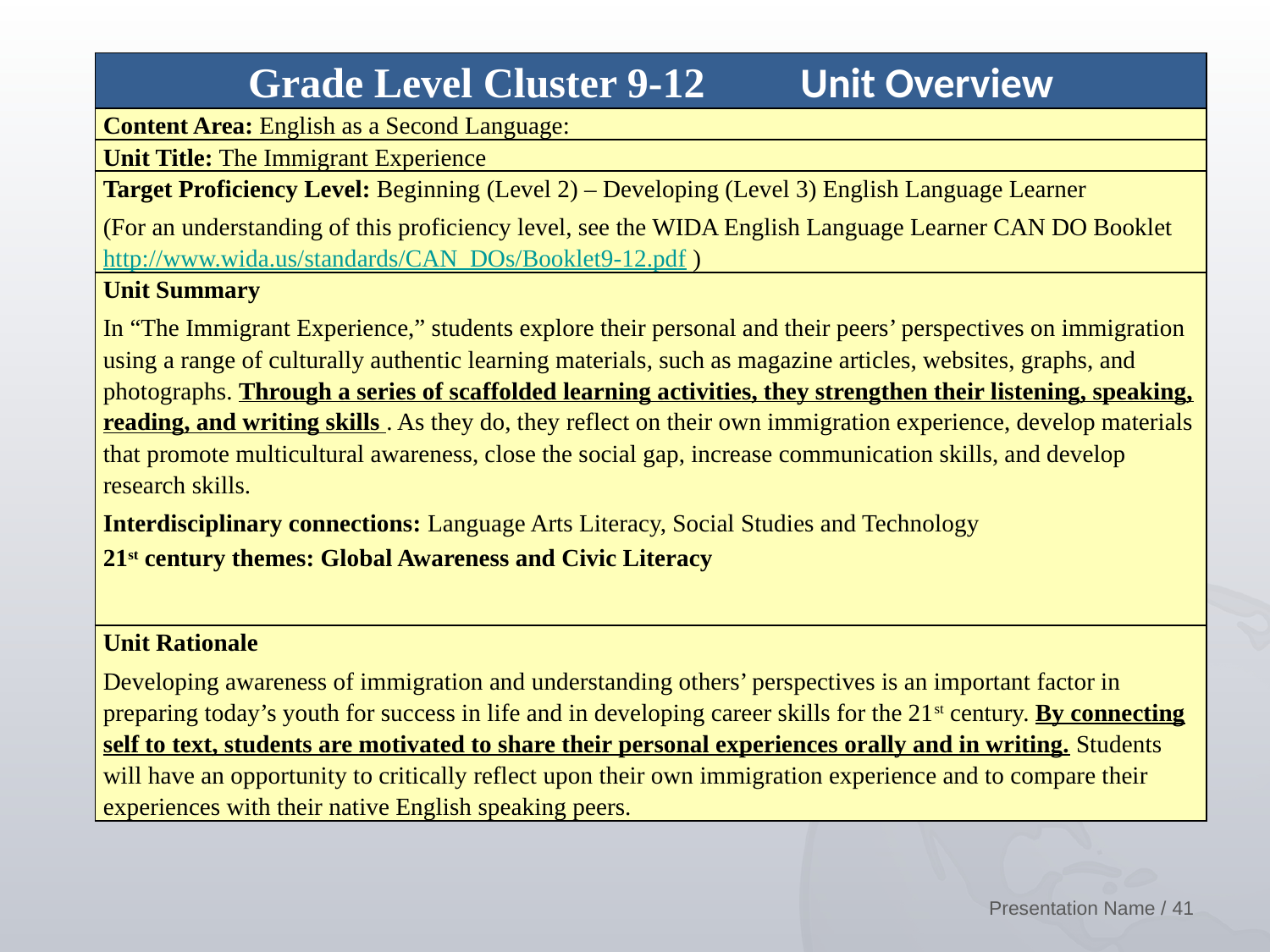

| Grade Level Cluster 9-12 Unit Overview |
| --- |
| Content Area: English as a Second Language: |
| Unit Title: The Immigrant Experience |
| Target Proficiency Level: Beginning (Level 2) – Developing (Level 3) English Language Learner (For an understanding of this proficiency level, see the WIDA English Language Learner CAN DO Booklet http://www.wida.us/standards/CAN\_DOs/Booklet9-12.pdf ) |
| Unit Summary In “The Immigrant Experience,” students explore their personal and their peers’ perspectives on immigration using a range of culturally authentic learning materials, such as magazine articles, websites, graphs, and photographs. Through a series of scaffolded learning activities, they strengthen their listening, speaking, reading, and writing skills . As they do, they reflect on their own immigration experience, develop materials that promote multicultural awareness, close the social gap, increase communication skills, and develop research skills. Interdisciplinary connections: Language Arts Literacy, Social Studies and Technology 21st century themes: Global Awareness and Civic Literacy |
| Unit Rationale Developing awareness of immigration and understanding others’ perspectives is an important factor in preparing today’s youth for success in life and in developing career skills for the 21st century. By connecting self to text, students are motivated to share their personal experiences orally and in writing. Students will have an opportunity to critically reflect upon their own immigration experience and to compare their experiences with their native English speaking peers. |
Presentation Name / 41